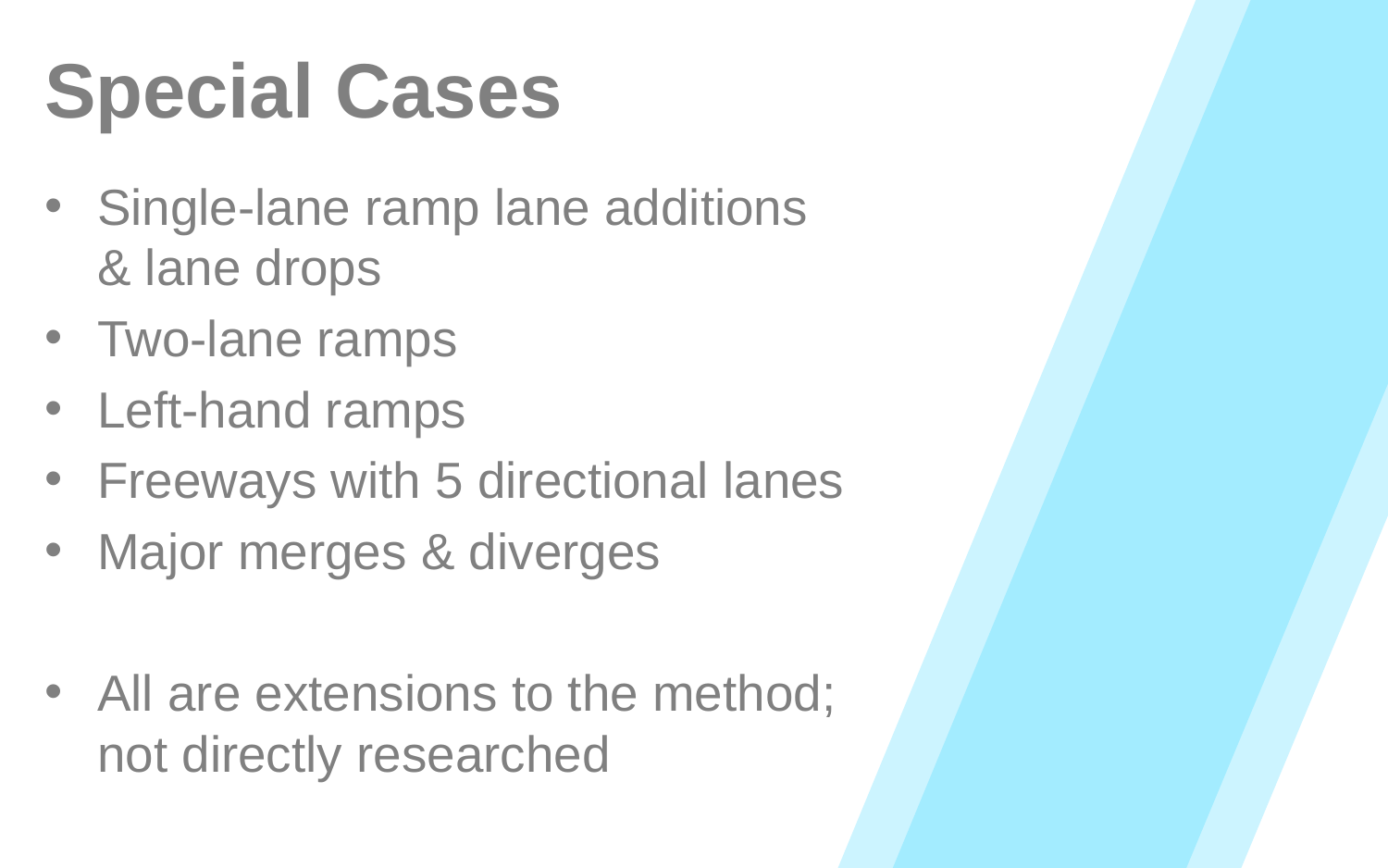

# Special Cases
Single-lane ramp lane additions & lane drops
Two-lane ramps
Left-hand ramps
Freeways with 5 directional lanes
Major merges & diverges

All are extensions to the method; not directly researched